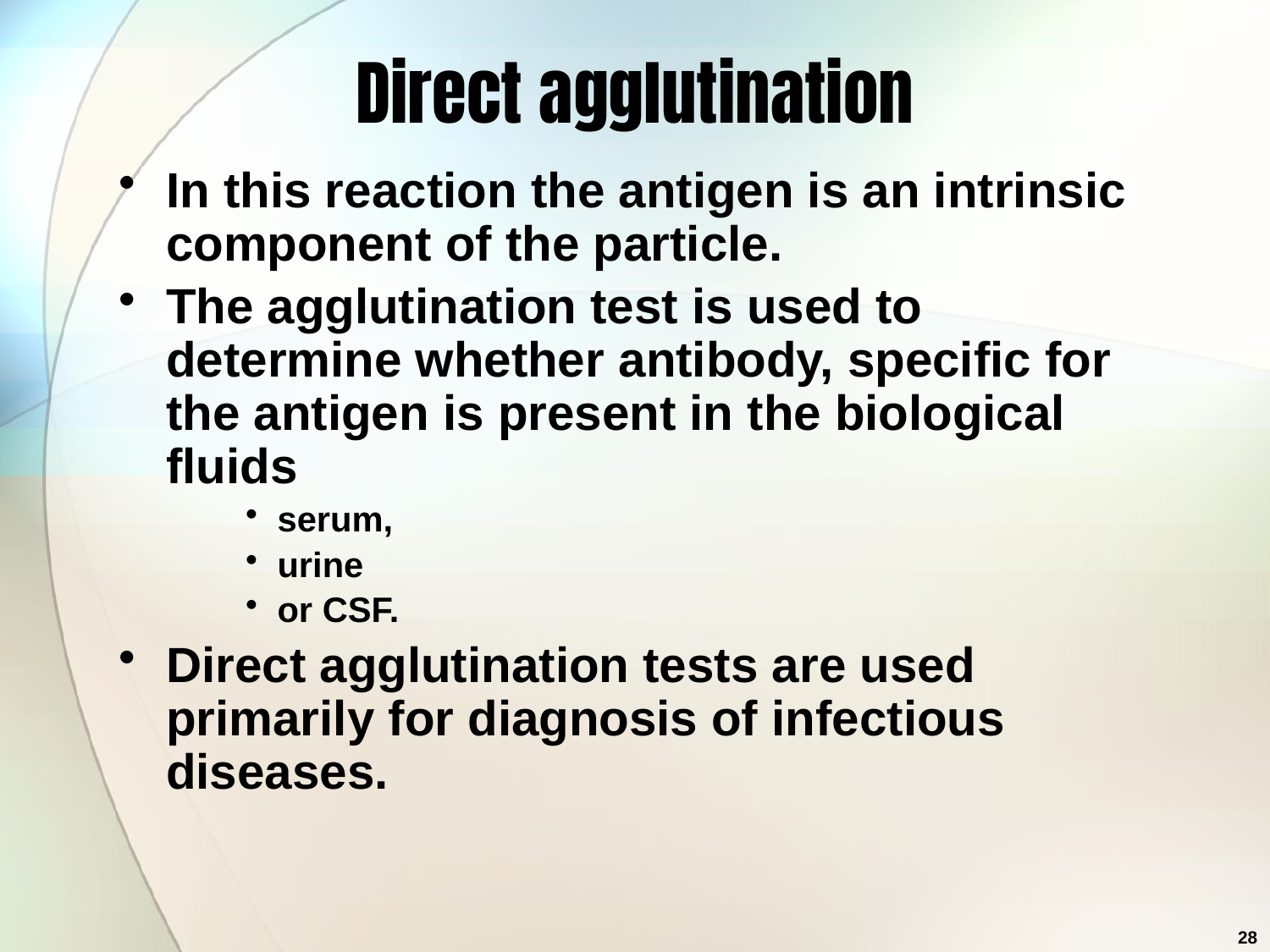

# Direct agglutination
In this reaction the antigen is an intrinsic component of the particle.
The agglutination test is used to determine whether antibody, specific for the antigen is present in the biological fluids
serum,
urine
or CSF.
Direct agglutination tests are used primarily for diagnosis of infectious diseases.
28